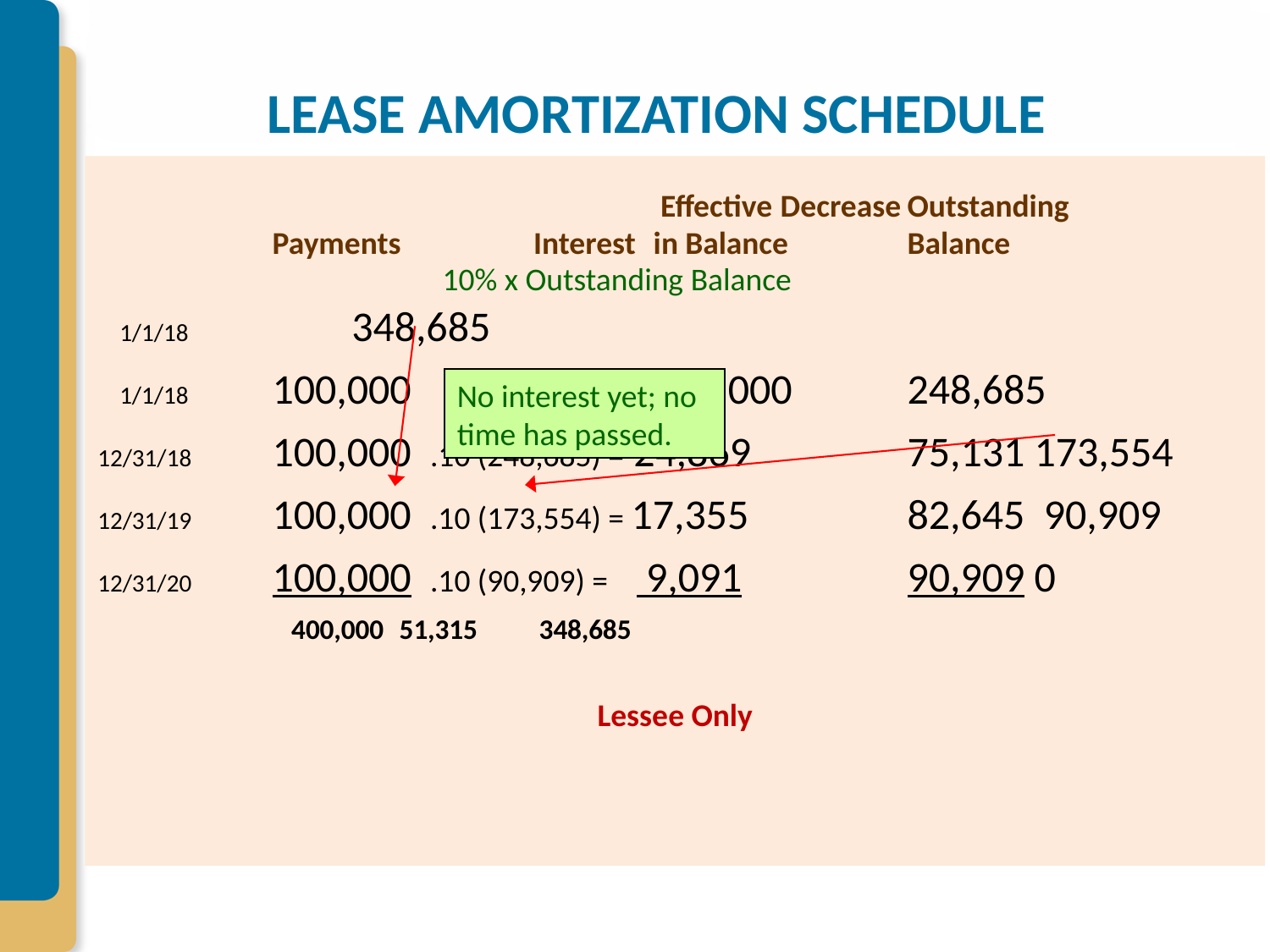

# LEASE AMORTIZATION SCHEDULE
													 Effective 	Decrease	Outstanding
		Payments	 Interest	in Balance	Balance
	     		      10% x Outstanding Balance
    1/1/18 		348,685
    1/1/18 	100,000		100,000	248,685
12/31/18 	100,000  .10 (248,685) = 24,869		75,131	173,554
12/31/19 	100,000  .10 (173,554) = 17,355		82,645	 90,909
12/31/20 	100,000  .10 (90,909) =    9,091		90,909	0
	    	   400,000	51,315	  348,685

Lessee Only

No interest yet; no time has passed.